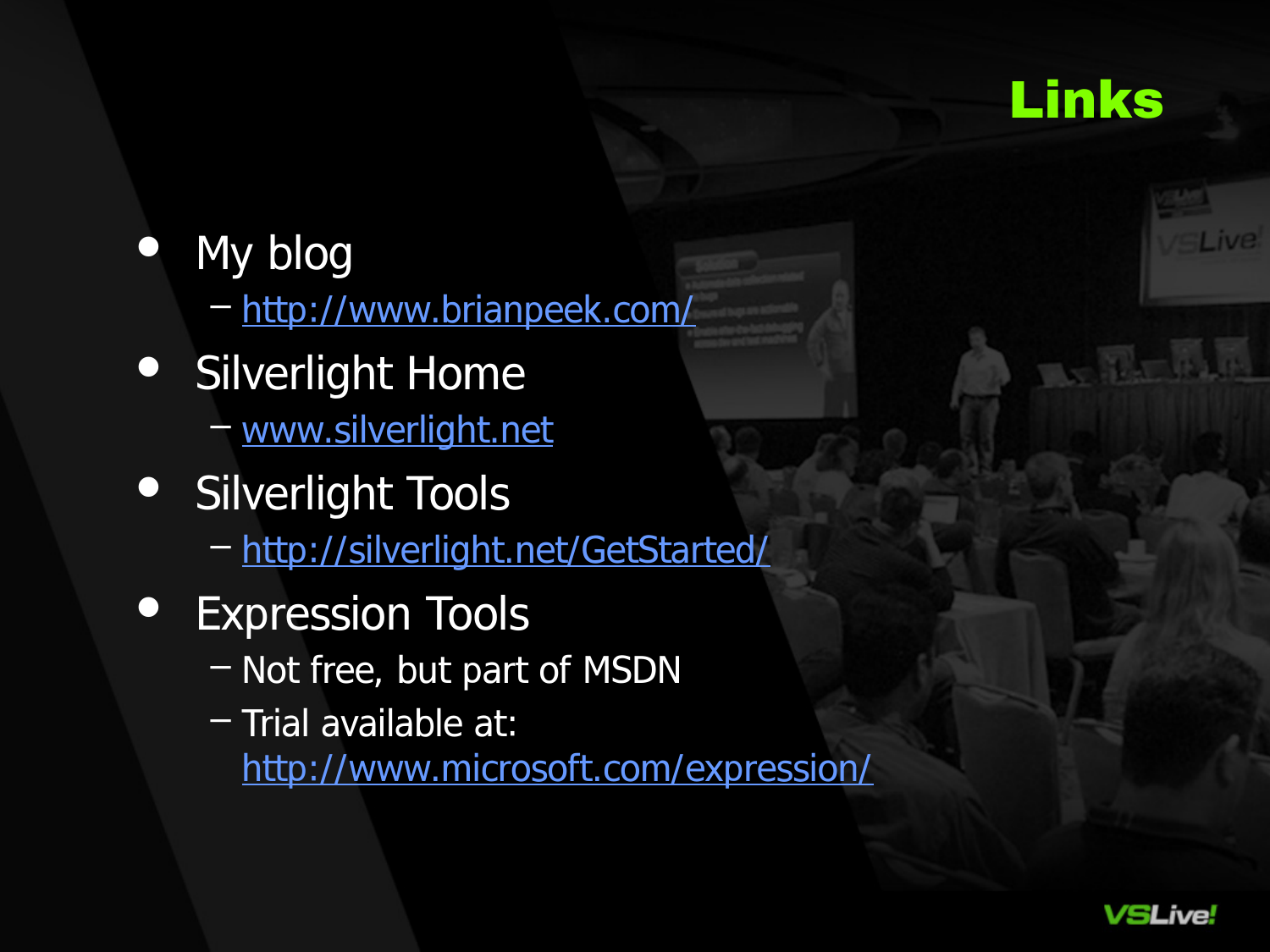

# Links
My blog
http://www.brianpeek.com/
Silverlight Home
www.silverlight.net
Silverlight Tools
http://silverlight.net/GetStarted/
Expression Tools
Not free, but part of MSDN
Trial available at: http://www.microsoft.com/expression/